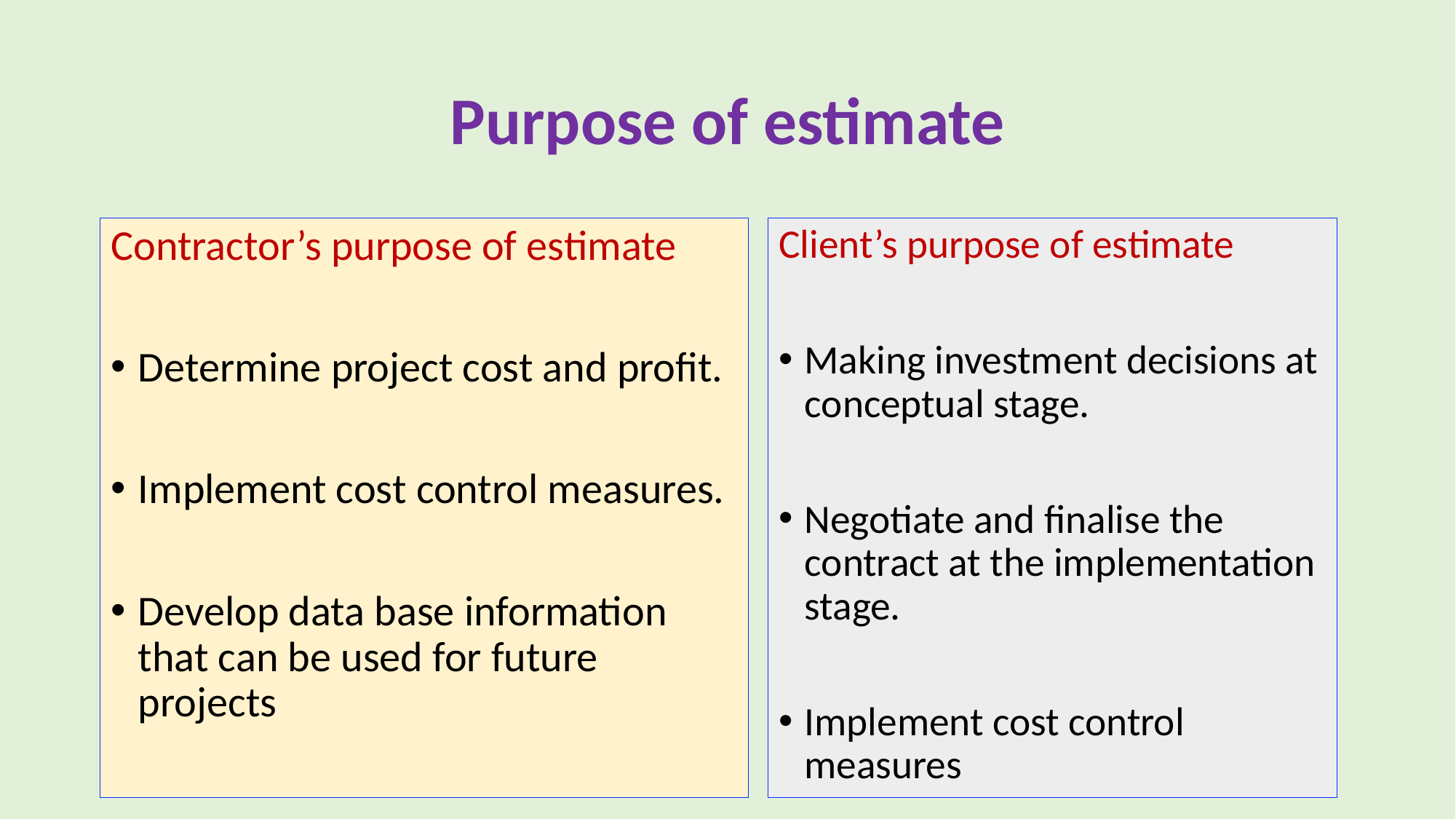

# Purpose of estimate
Contractor’s purpose of estimate

Determine project cost and profit.

Implement cost control measures.

Develop data base information that can be used for future projects

Client’s purpose of estimate

Making investment decisions at conceptual stage.

Negotiate and finalise the contract at the implementation stage.

Implement cost control measures